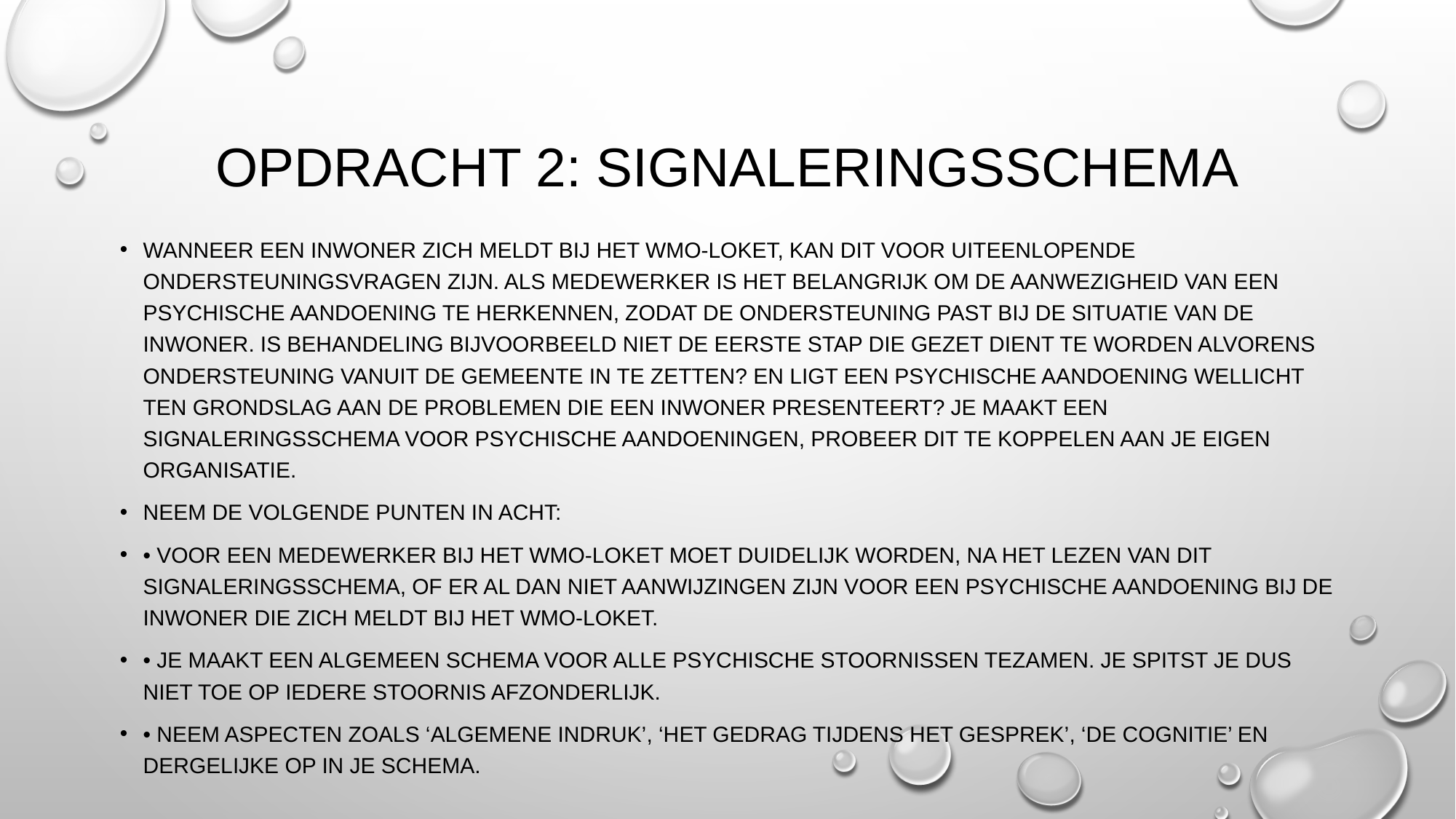

# Opdracht 2: signaleringsschema
Wanneer een inwoner zich meldt bij het Wmo-loket, kan dit voor uiteenlopende ondersteuningsvragen zijn. Als medewerker is het belangrijk om de aanwezigheid van een psychische aandoening te herkennen, zodat de ondersteuning past bij de situatie van de inwoner. Is behandeling bijvoorbeeld niet de eerste stap die gezet dient te worden alvorens ondersteuning vanuit de gemeente in te zetten? En ligt een psychische aandoening wellicht ten grondslag aan de problemen die een inwoner presenteert? Je maakt een signaleringsschema voor psychische aandoeningen, probeer dit te koppelen aan je eigen organisatie.
Neem de volgende punten in acht:
• Voor een medewerker bij het Wmo-loket moet duidelijk worden, na het lezen van dit signaleringsschema, of er al dan niet aanwijzingen zijn voor een psychische aandoening bij de inwoner die zich meldt bij het Wmo-loket.
• Je maakt een algemeen schema voor alle psychische stoornissen tezamen. Je spitst je dus niet toe op iedere stoornis afzonderlijk.
• Neem aspecten zoals ‘algemene indruk’, ‘het gedrag tijdens het gesprek’, ‘de cognitie’ en dergelijke op in je schema.